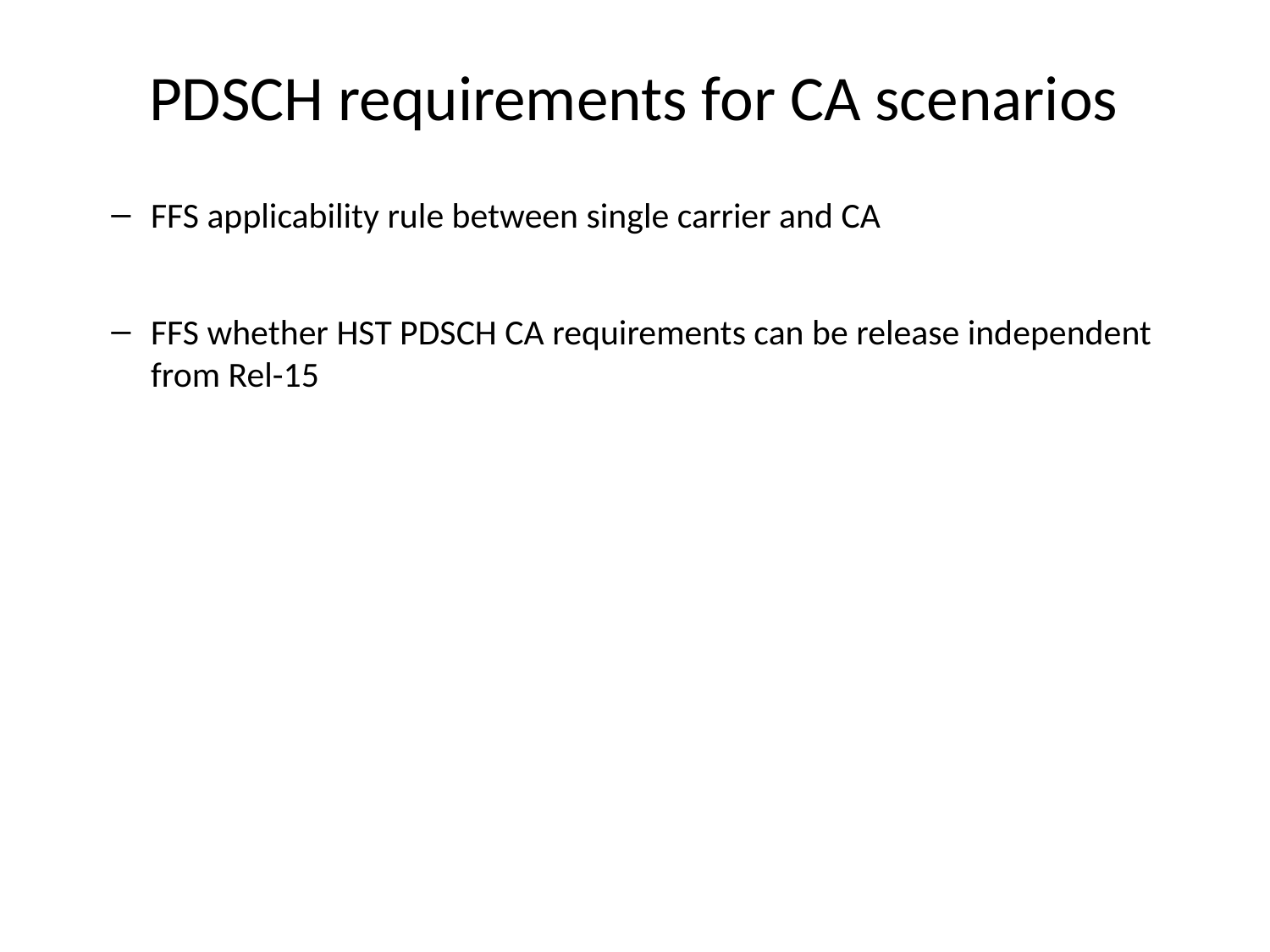

# PDSCH requirements for CA scenarios
FFS applicability rule between single carrier and CA

FFS whether HST PDSCH CA requirements can be release independent from Rel-15